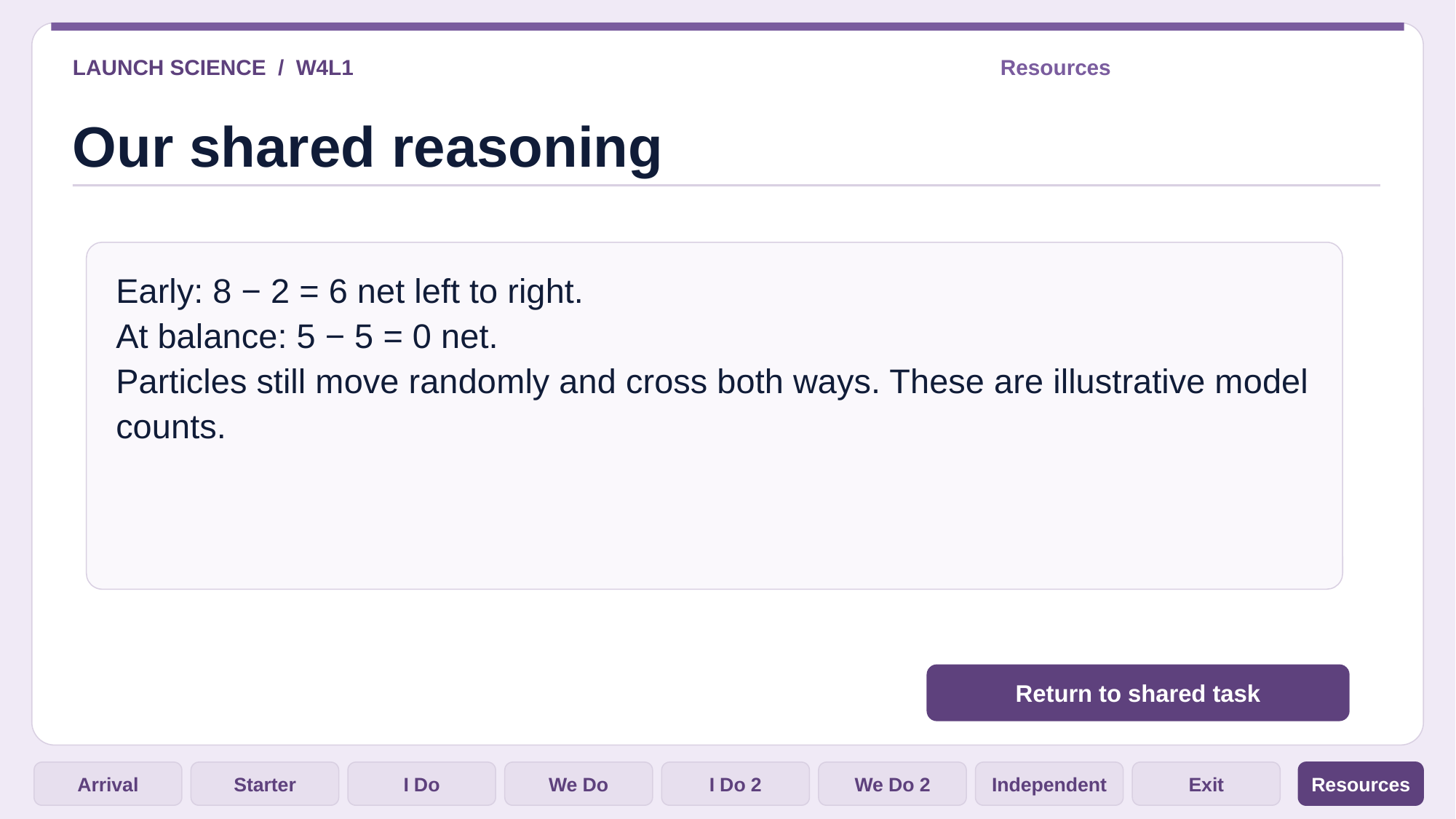

LAUNCH SCIENCE  /  W4L1
Resources
Our shared reasoning

Early: 8 − 2 = 6 net left to right.
At balance: 5 − 5 = 0 net.
Particles still move randomly and cross both ways. These are illustrative model counts.
Return to shared task
Arrival
Starter
I Do
We Do
I Do 2
We Do 2
Independent
Exit
Resources